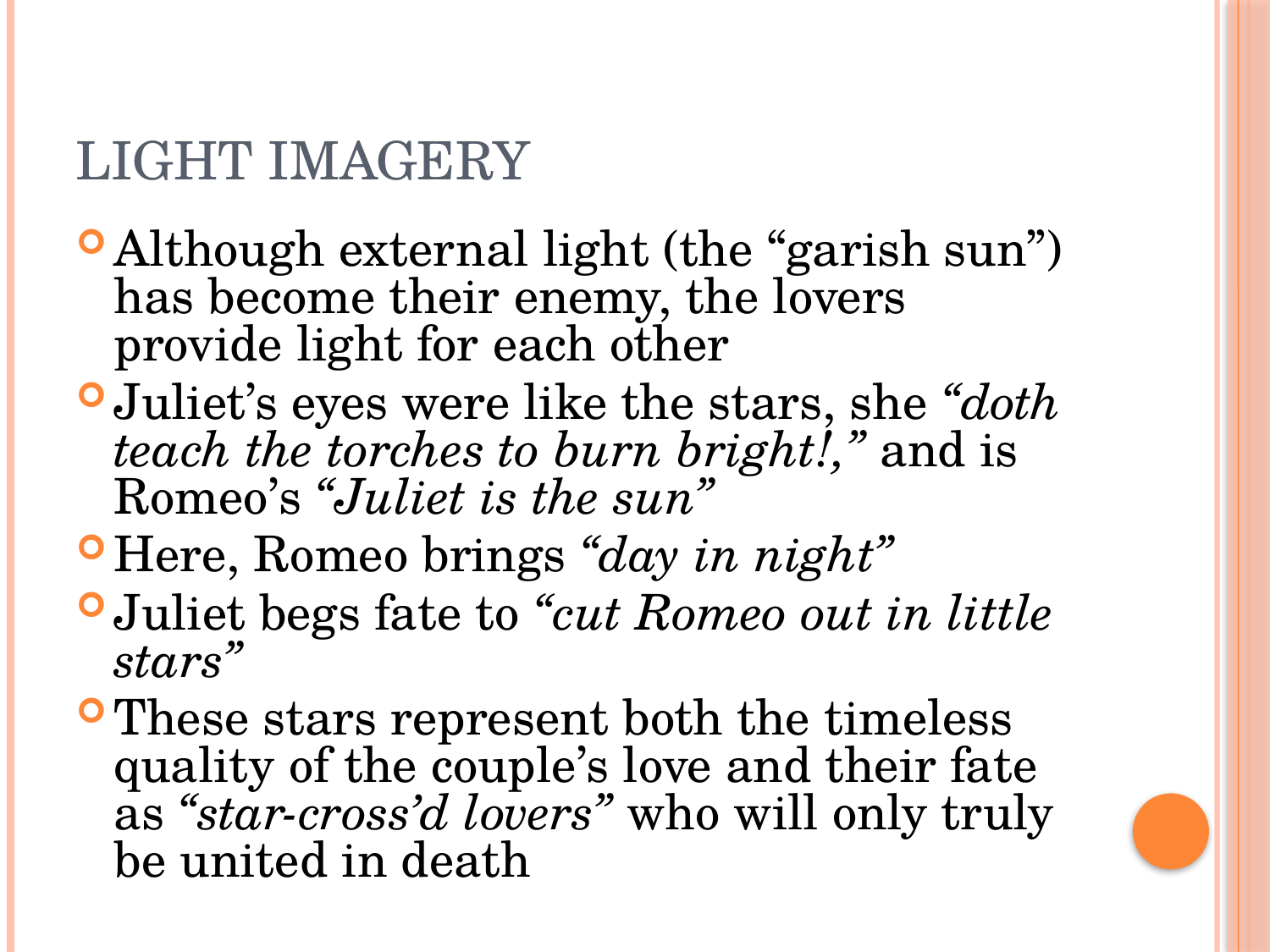

# Light Imagery
Although external light (the “garish sun”) has become their enemy, the lovers provide light for each other
Juliet’s eyes were like the stars, she “doth teach the torches to burn bright!,” and is Romeo’s “Juliet is the sun”
Here, Romeo brings “day in night”
Juliet begs fate to “cut Romeo out in little stars”
These stars represent both the timeless quality of the couple’s love and their fate as “star-cross’d lovers” who will only truly be united in death